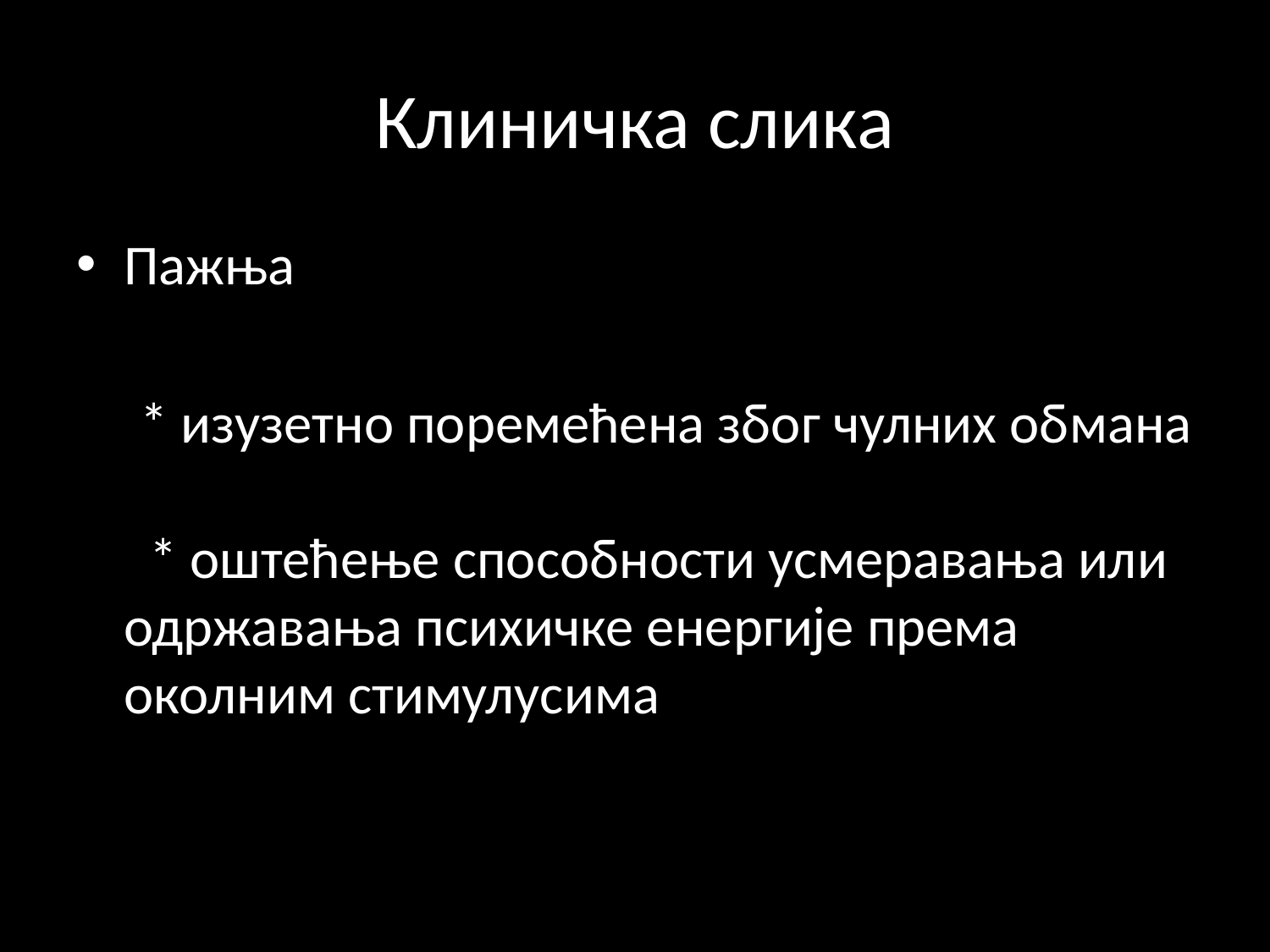

# Клиничка слика
Пажња

     * изузетно поремећена због чулних обмана
  * оштећење способности усмеравања или одржавања психичке енергије према околним стимулусима